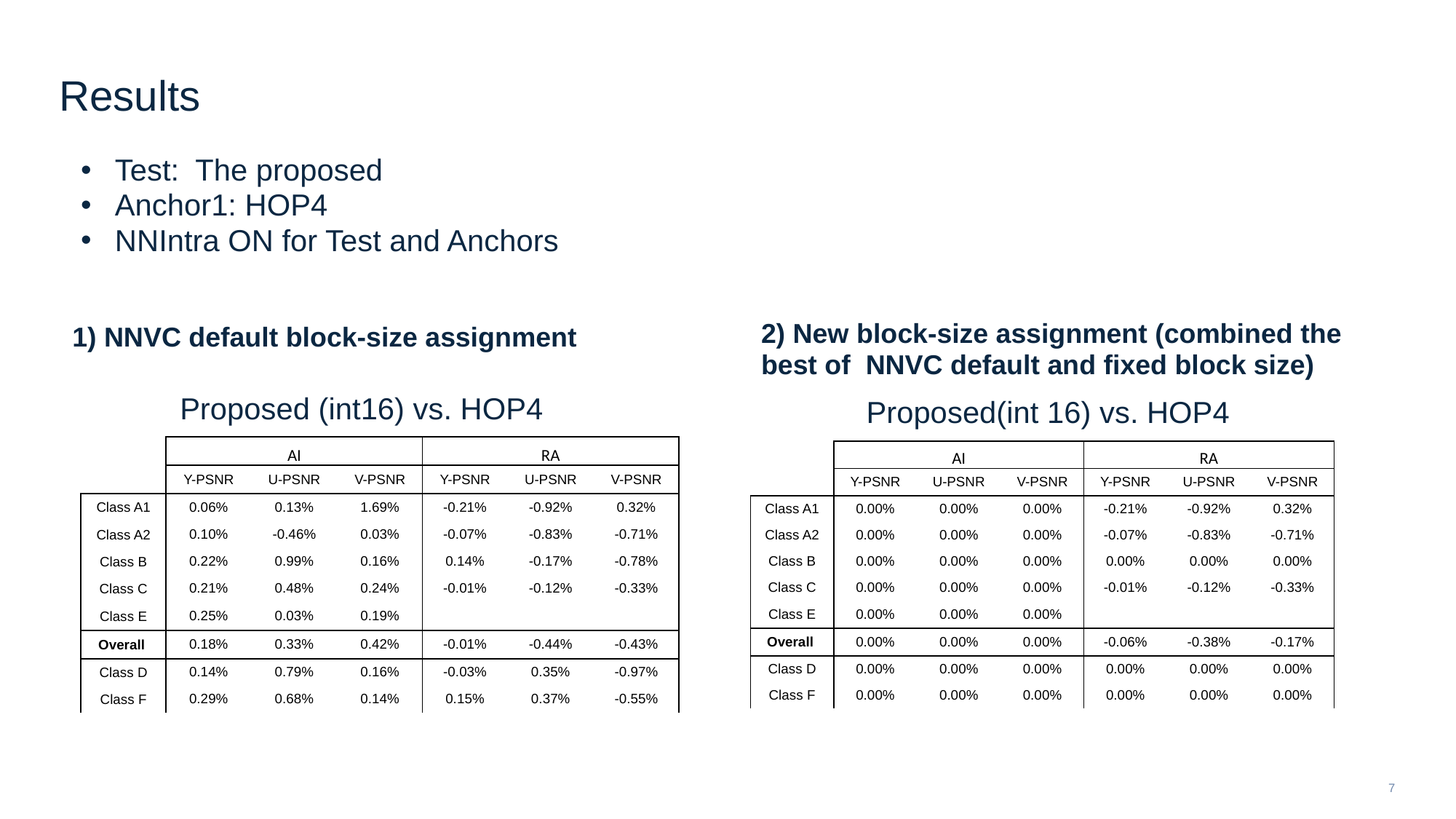

# Results
Test:  The proposed
Anchor1: HOP4
NNIntra ON for Test and Anchors
2) New block-size assignment (combined the best of  NNVC default and fixed block size)
1) NNVC default block-size assignment
Proposed (int16) vs. HOP4

Proposed(int 16) vs. HOP4

|  | AI |  |  | RA |  |  |
| --- | --- | --- | --- | --- | --- | --- |
|  | Y-PSNR | U-PSNR | V-PSNR | Y-PSNR | U-PSNR | V-PSNR |
| Class A1 | 0.06% | 0.13% | 1.69% | -0.21% | -0.92% | 0.32% |
| Class A2 | 0.10% | -0.46% | 0.03% | -0.07% | -0.83% | -0.71% |
| Class B | 0.22% | 0.99% | 0.16% | 0.14% | -0.17% | -0.78% |
| Class C | 0.21% | 0.48% | 0.24% | -0.01% | -0.12% | -0.33% |
| Class E | 0.25% | 0.03% | 0.19% |  |  |  |
| Overall | 0.18% | 0.33% | 0.42% | -0.01% | -0.44% | -0.43% |
| Class D | 0.14% | 0.79% | 0.16% | -0.03% | 0.35% | -0.97% |
| Class F | 0.29% | 0.68% | 0.14% | 0.15% | 0.37% | -0.55% |
|  | AI |  |  | RA |  |  |
| --- | --- | --- | --- | --- | --- | --- |
|  | Y-PSNR | U-PSNR | V-PSNR | Y-PSNR | U-PSNR | V-PSNR |
| Class A1 | 0.00% | 0.00% | 0.00% | -0.21% | -0.92% | 0.32% |
| Class A2 | 0.00% | 0.00% | 0.00% | -0.07% | -0.83% | -0.71% |
| Class B | 0.00% | 0.00% | 0.00% | 0.00% | 0.00% | 0.00% |
| Class C | 0.00% | 0.00% | 0.00% | -0.01% | -0.12% | -0.33% |
| Class E | 0.00% | 0.00% | 0.00% |  |  |  |
| Overall | 0.00% | 0.00% | 0.00% | -0.06% | -0.38% | -0.17% |
| Class D | 0.00% | 0.00% | 0.00% | 0.00% | 0.00% | 0.00% |
| Class F | 0.00% | 0.00% | 0.00% | 0.00% | 0.00% | 0.00% |